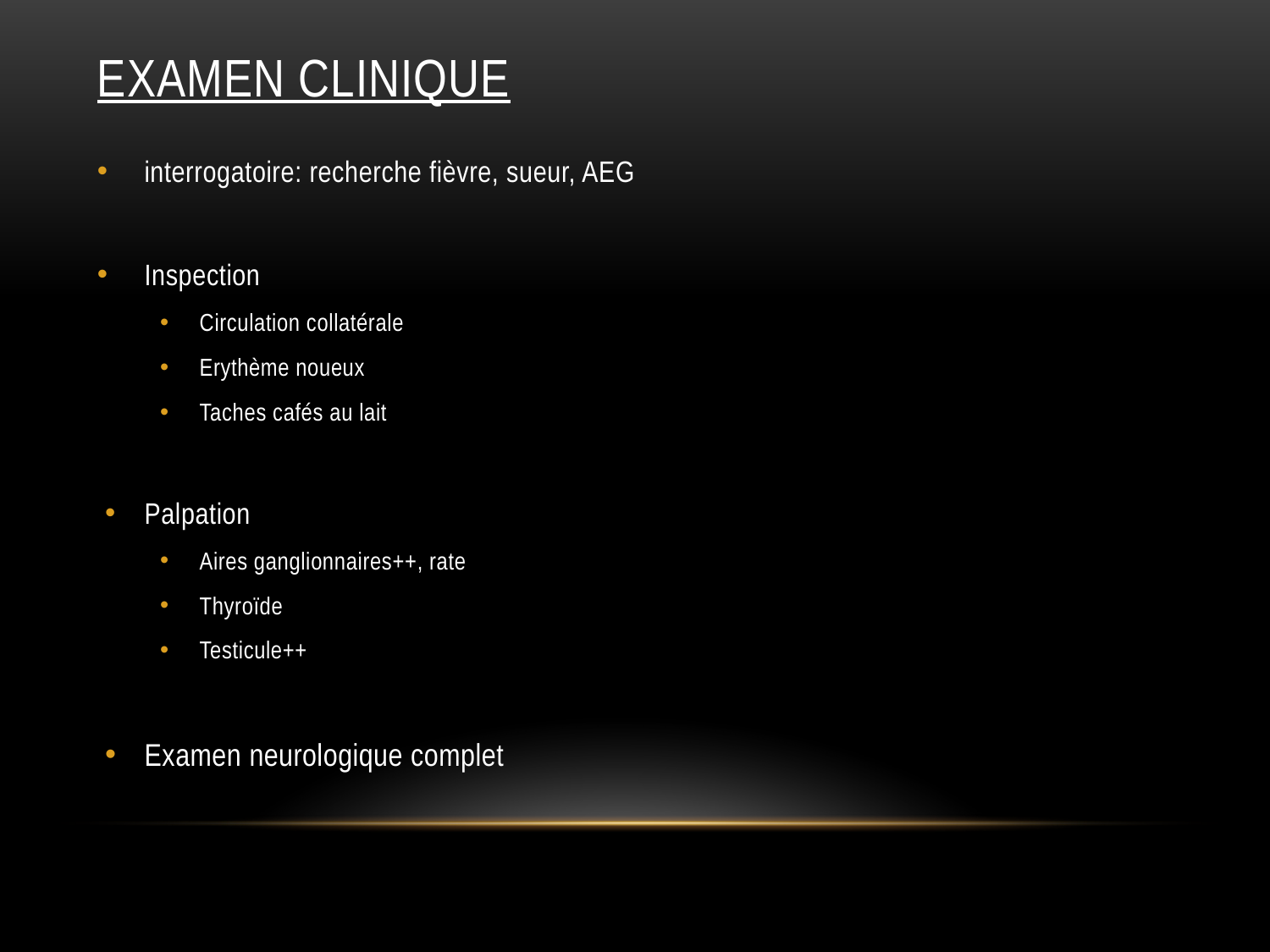

# Examen clinique
interrogatoire: recherche fièvre, sueur, AEG

Inspection
Circulation collatérale
Erythème noueux
Taches cafés au lait

Palpation
Aires ganglionnaires++, rate
Thyroïde
Testicule++

Examen neurologique complet